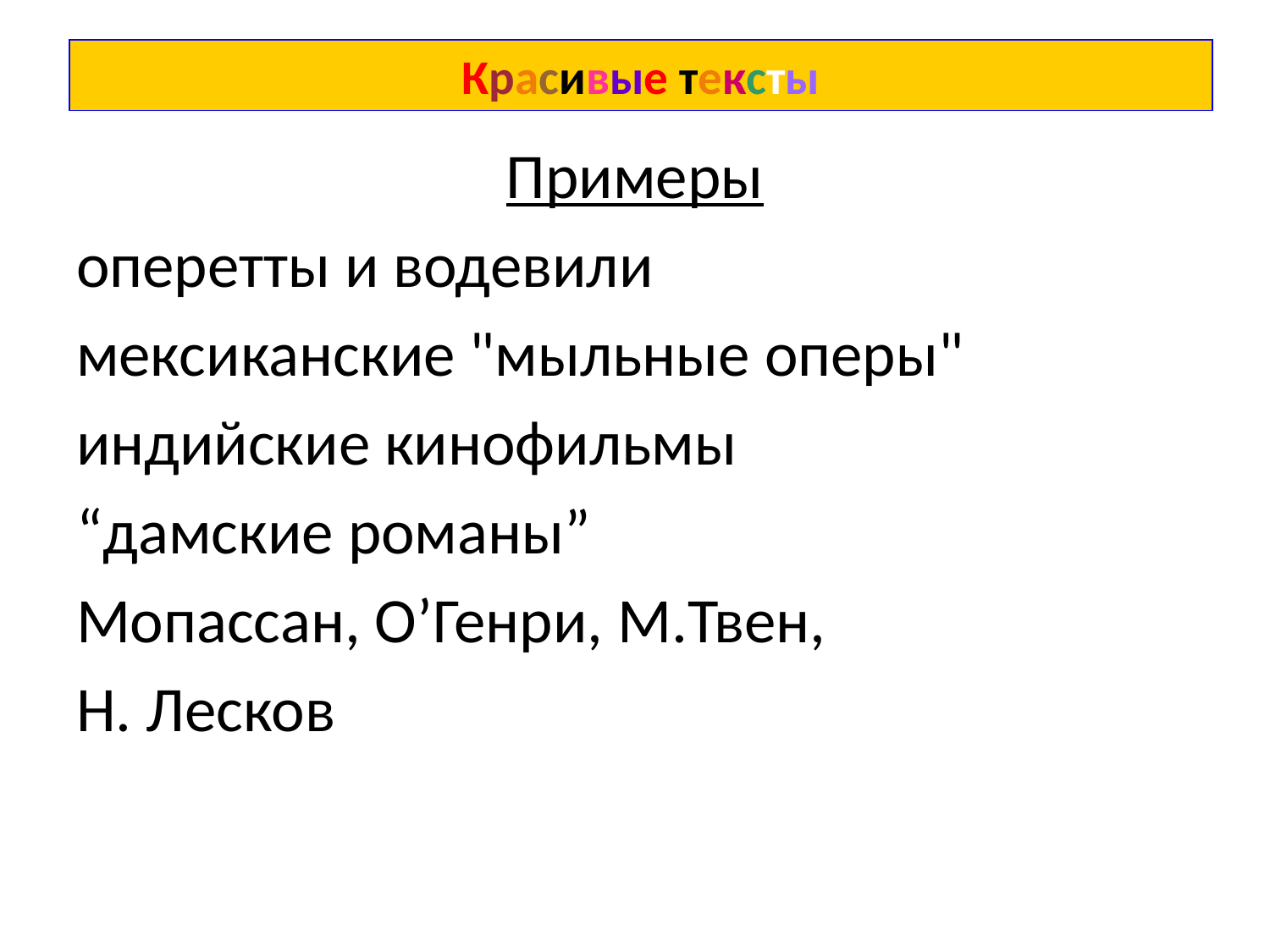

# Красивые тексты
Примеры
оперетты и водевили
мексиканские "мыльные оперы"
индийские кинофильмы
“дамские романы”
Мопассан, О’Генри, М.Твен,
Н. Лесков